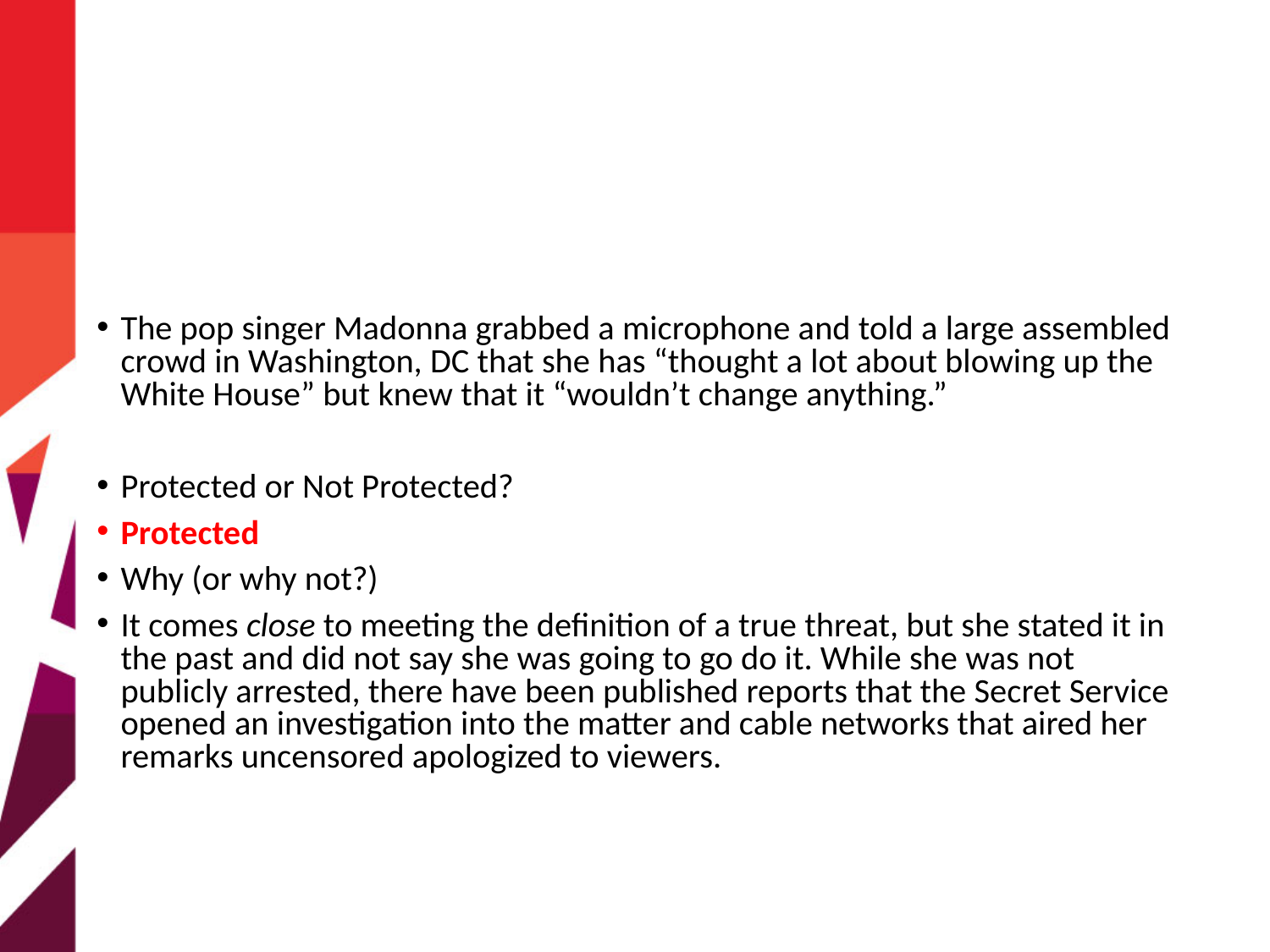

The pop singer Madonna grabbed a microphone and told a large assembled crowd in Washington, DC that she has “thought a lot about blowing up the White House” but knew that it “wouldn’t change anything.”

Protected or Not Protected?
Protected
Why (or why not?)
It comes close to meeting the definition of a true threat, but she stated it in the past and did not say she was going to go do it. While she was not publicly arrested, there have been published reports that the Secret Service opened an investigation into the matter and cable networks that aired her remarks uncensored apologized to viewers.